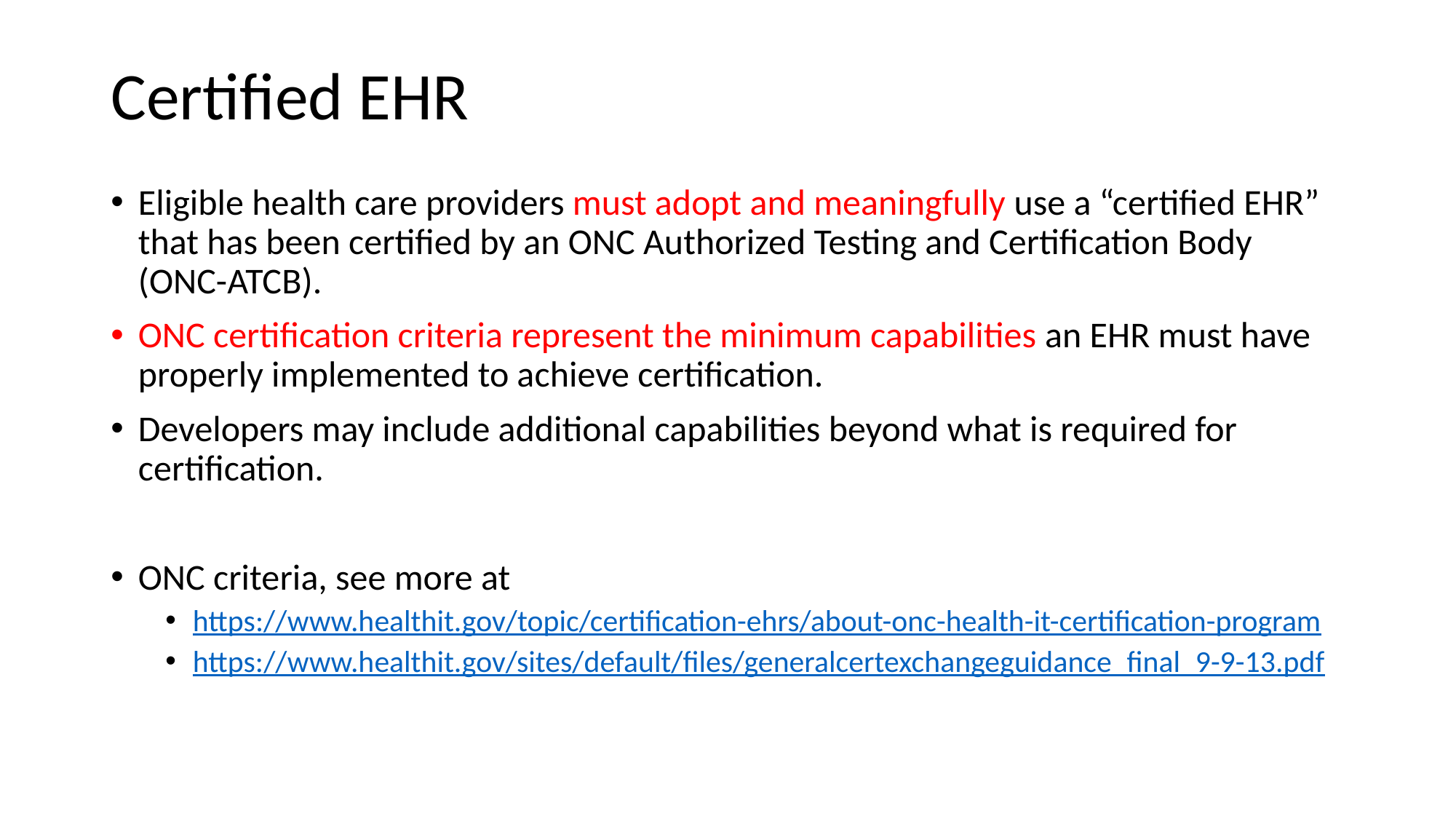

# Certified EHR
Eligible health care providers must adopt and meaningfully use a “certified EHR” that has been certified by an ONC Authorized Testing and Certification Body (ONC-ATCB).
ONC certification criteria represent the minimum capabilities an EHR must have properly implemented to achieve certification.
Developers may include additional capabilities beyond what is required for certification.

ONC criteria, see more at
https://www.healthit.gov/topic/certification-ehrs/about-onc-health-it-certification-program
https://www.healthit.gov/sites/default/files/generalcertexchangeguidance_final_9-9-13.pdf